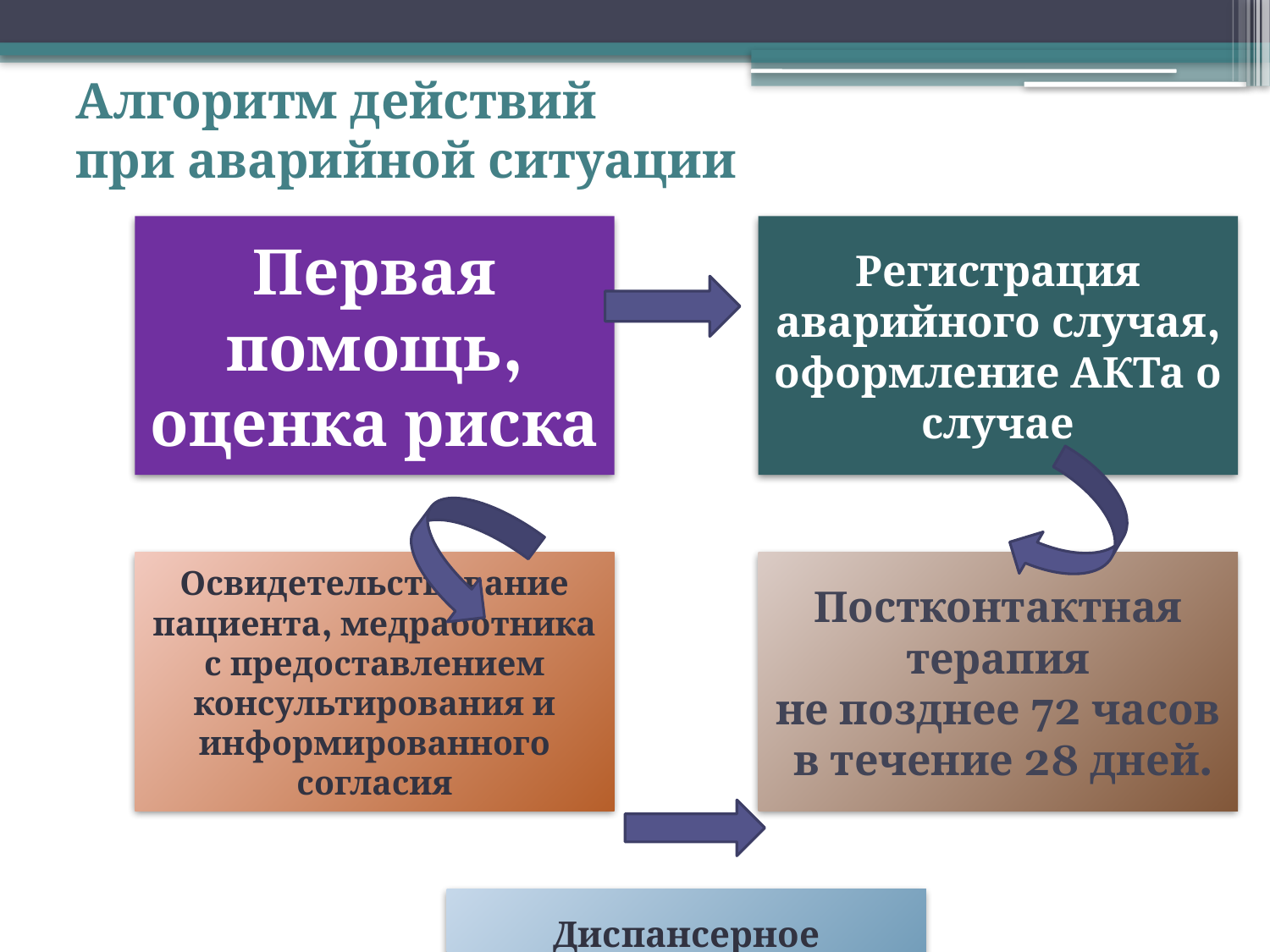

# Алгоритм действий при аварийной ситуации
Первая помощь,
оценка риска
Регистрация аварийного случая, оформление АКТа о случае
Освидетельствование
пациента, медработника с предоставлением консультирования и информированного согласия
Постконтактная терапия
не позднее 72 часов  в течение 28 дней.